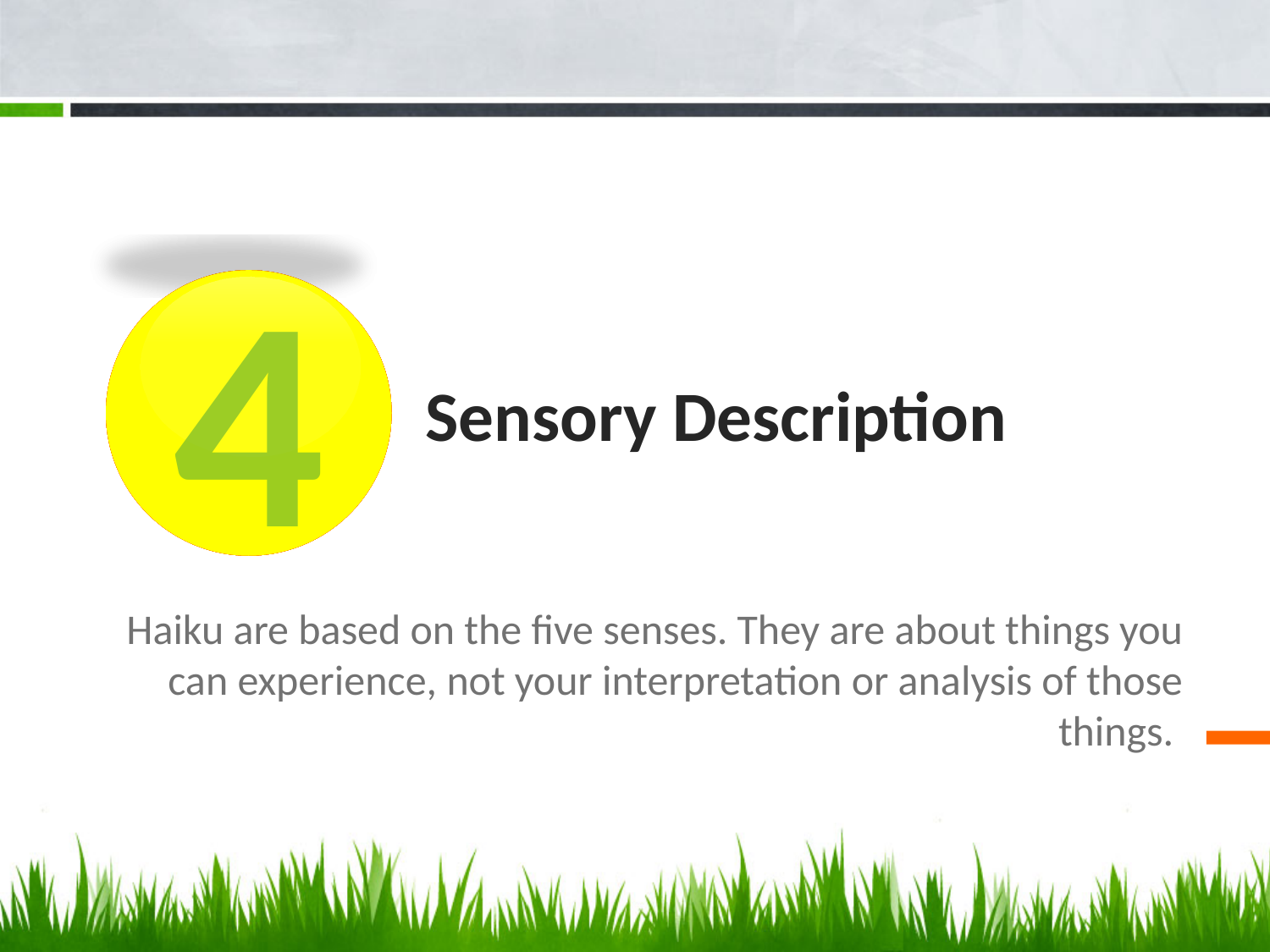

4

# Sensory Description
Haiku are based on the five senses. They are about things you can experience, not your interpretation or analysis of those things.